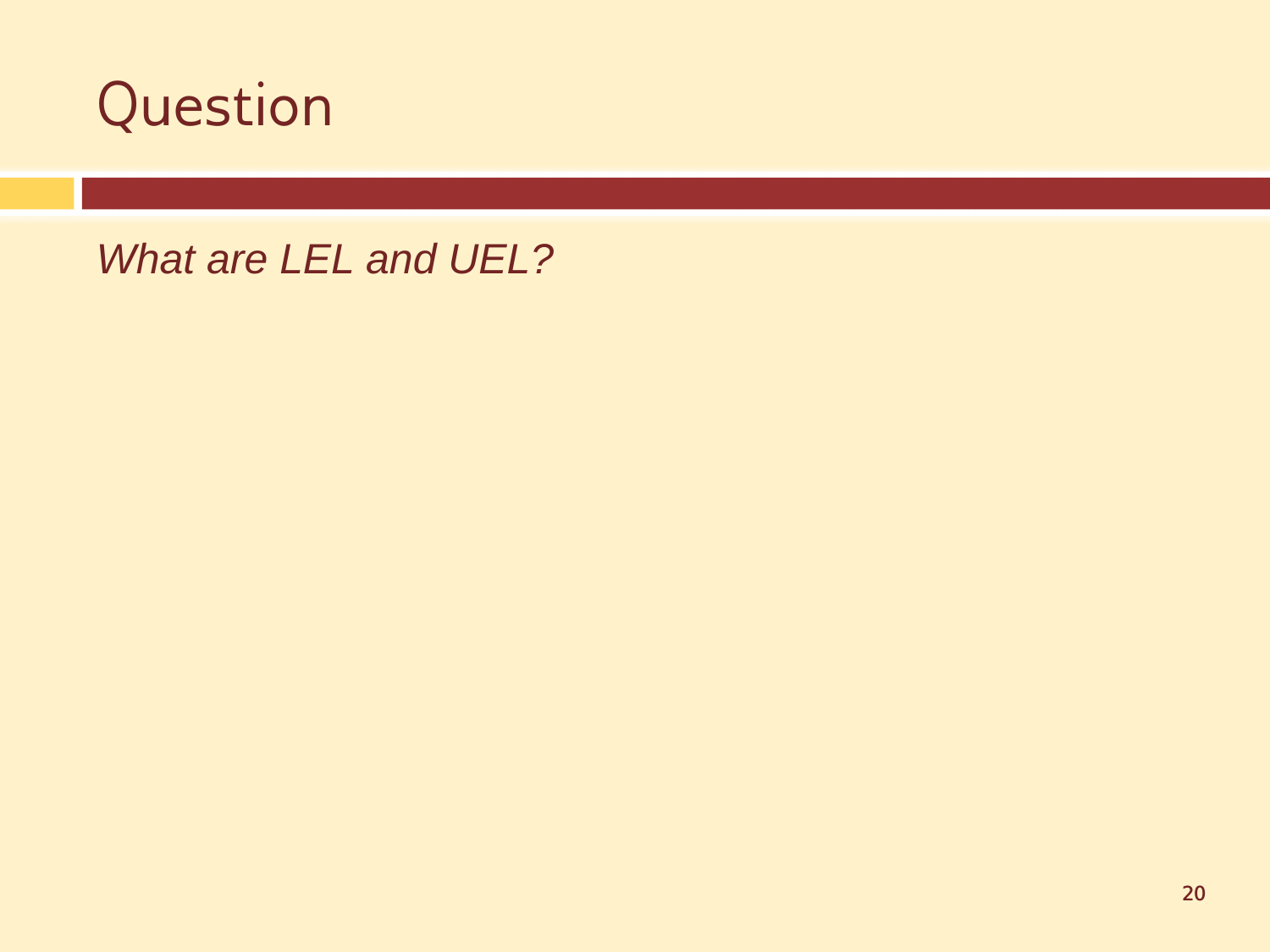

# Question
What are LEL and UEL?